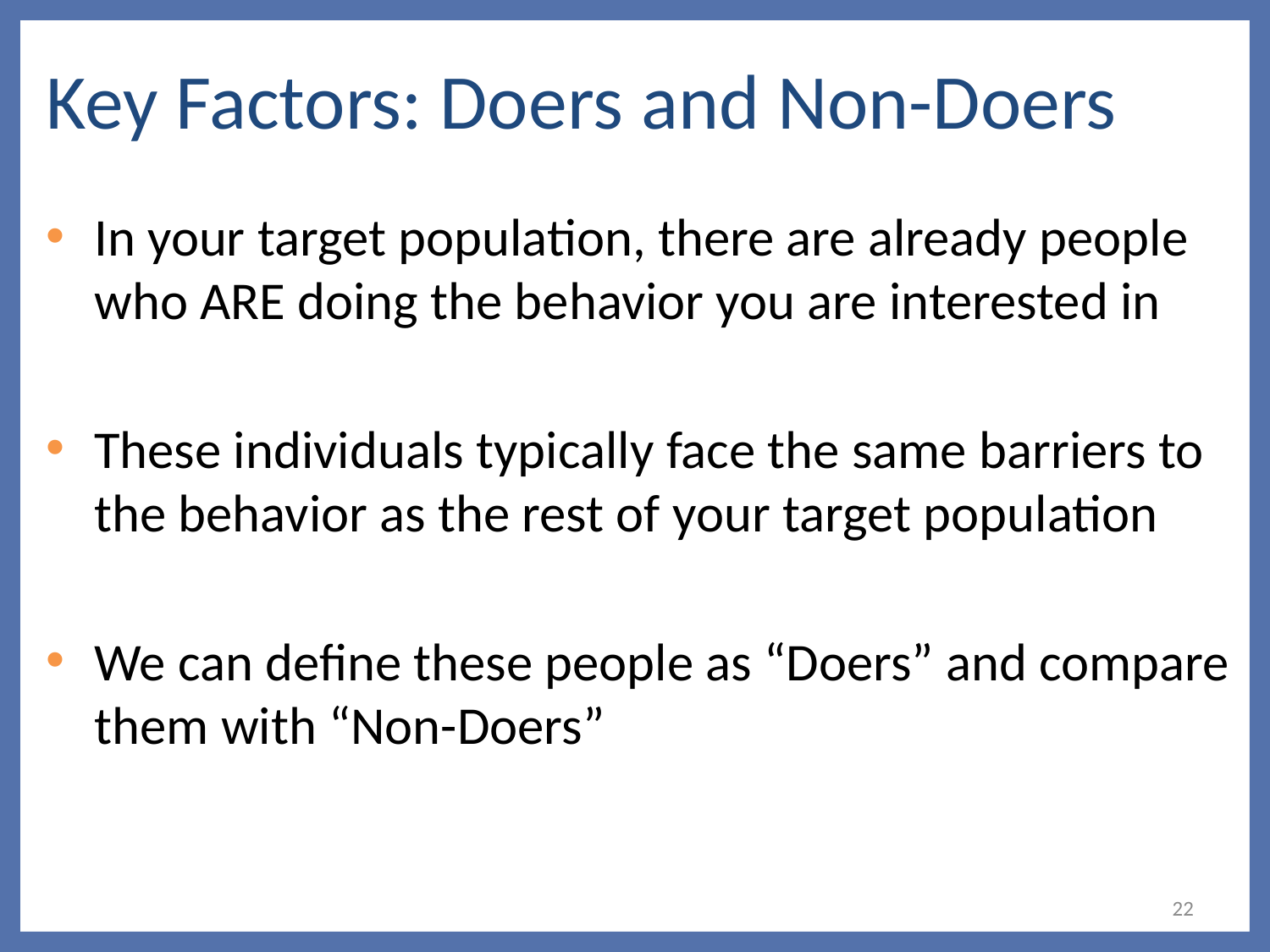

# Key Factors: Doers and Non-Doers
In your target population, there are already people who ARE doing the behavior you are interested in

These individuals typically face the same barriers to the behavior as the rest of your target population

We can define these people as “Doers” and compare them with “Non-Doers”
22